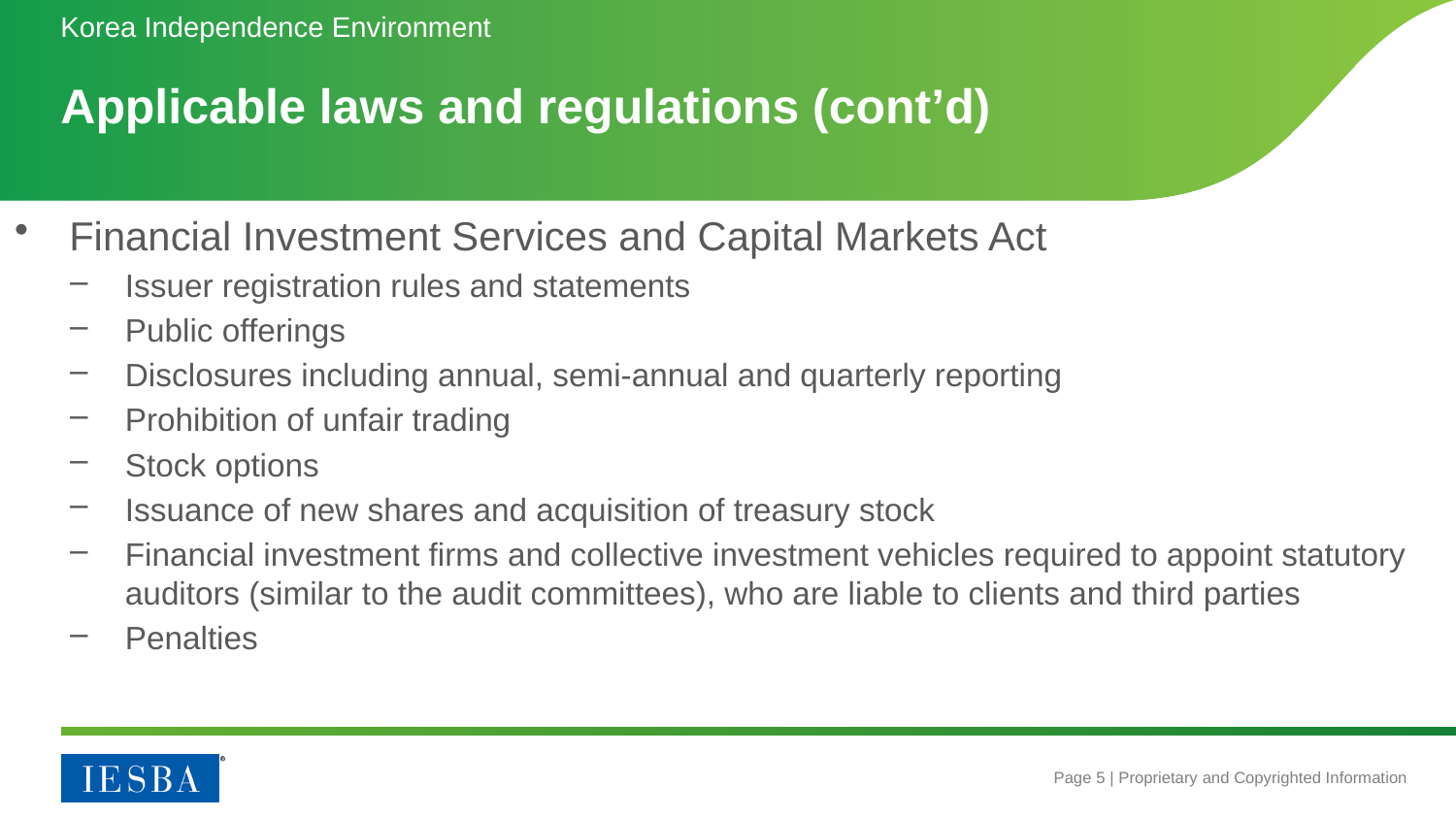

Korea Independence Environment

# Applicable laws and regulations (cont’d)
Financial Investment Services and Capital Markets Act
Issuer registration rules and statements
Public offerings
Disclosures including annual, semi-annual and quarterly reporting
Prohibition of unfair trading
Stock options
Issuance of new shares and acquisition of treasury stock
Financial investment firms and collective investment vehicles required to appoint statutory auditors (similar to the audit committees), who are liable to clients and third parties
Penalties